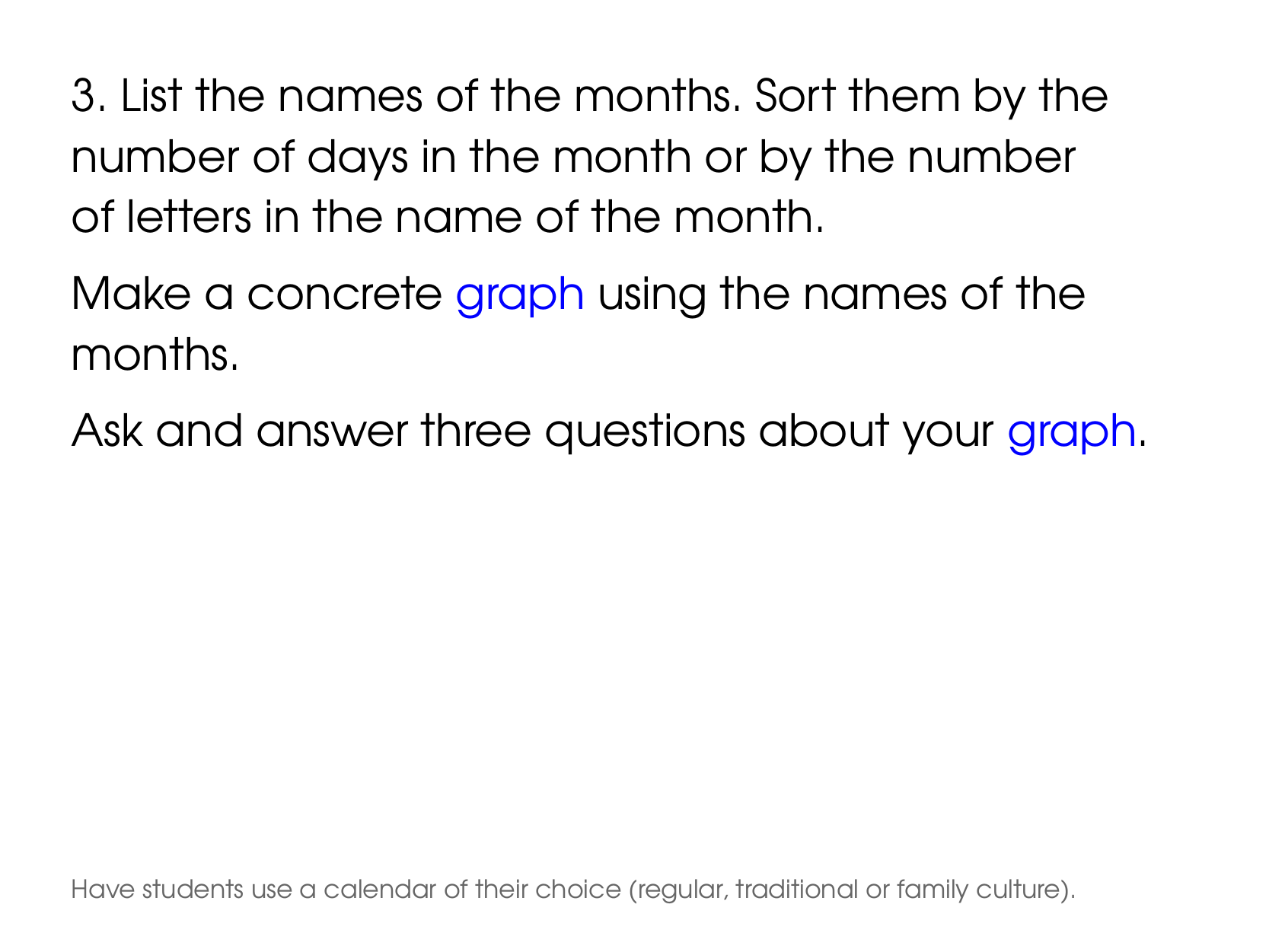

3. List the names of the months. Sort them by the number of days in the month or by the number
of letters in the name of the month.
Make a concrete graph using the names of the months.
Ask and answer three questions about your graph.
Have students use a calendar of their choice (regular, traditional or family culture).